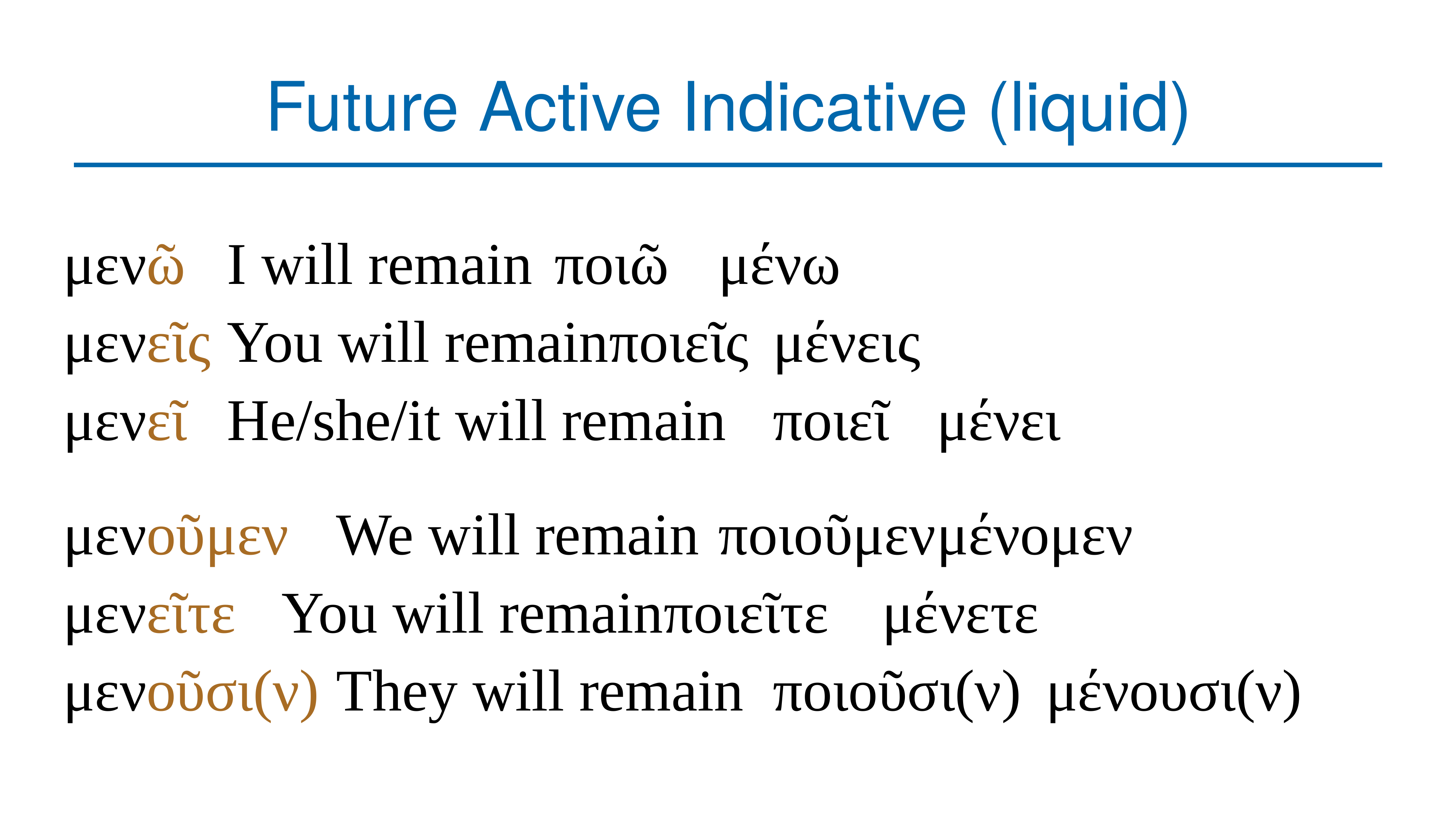

# Future Active Indicative (liquid)
μενῶ	I will remain	ποιῶ	μένω
μενεῖς	You will remain	ποιεῖς	μένεις
μενεῖ	He/she/it will remain	ποιεῖ	μένει
μενοῦμεν	We will remain	ποιοῦμεν	μένομεν
μενεῖτε	You will remain	ποιεῖτε	μένετε
μενοῦσι(ν)	They will remain	ποιοῦσι(ν)	μένουσι(ν)